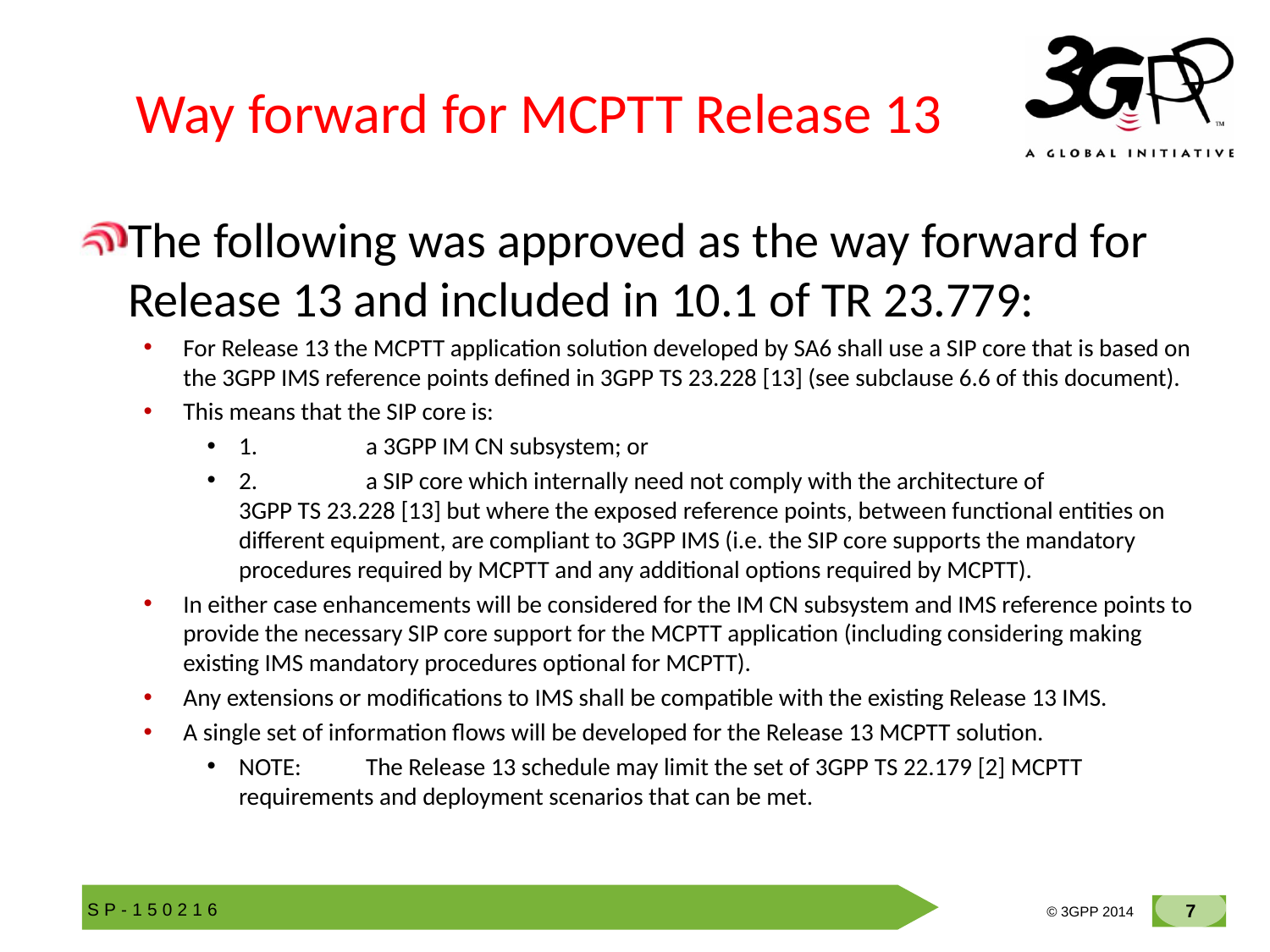

# Way forward for MCPTT Release 13
The following was approved as the way forward for Release 13 and included in 10.1 of TR 23.779:
For Release 13 the MCPTT application solution developed by SA6 shall use a SIP core that is based on the 3GPP IMS reference points defined in 3GPP TS 23.228 [13] (see subclause 6.6 of this document).
This means that the SIP core is:
1.	a 3GPP IM CN subsystem; or
2.	a SIP core which internally need not comply with the architecture of 3GPP TS 23.228 [13] but where the exposed reference points, between functional entities on different equipment, are compliant to 3GPP IMS (i.e. the SIP core supports the mandatory procedures required by MCPTT and any additional options required by MCPTT).
In either case enhancements will be considered for the IM CN subsystem and IMS reference points to provide the necessary SIP core support for the MCPTT application (including considering making existing IMS mandatory procedures optional for MCPTT).
Any extensions or modifications to IMS shall be compatible with the existing Release 13 IMS.
A single set of information flows will be developed for the Release 13 MCPTT solution.
NOTE:	The Release 13 schedule may limit the set of 3GPP TS 22.179 [2] MCPTT requirements and deployment scenarios that can be met.